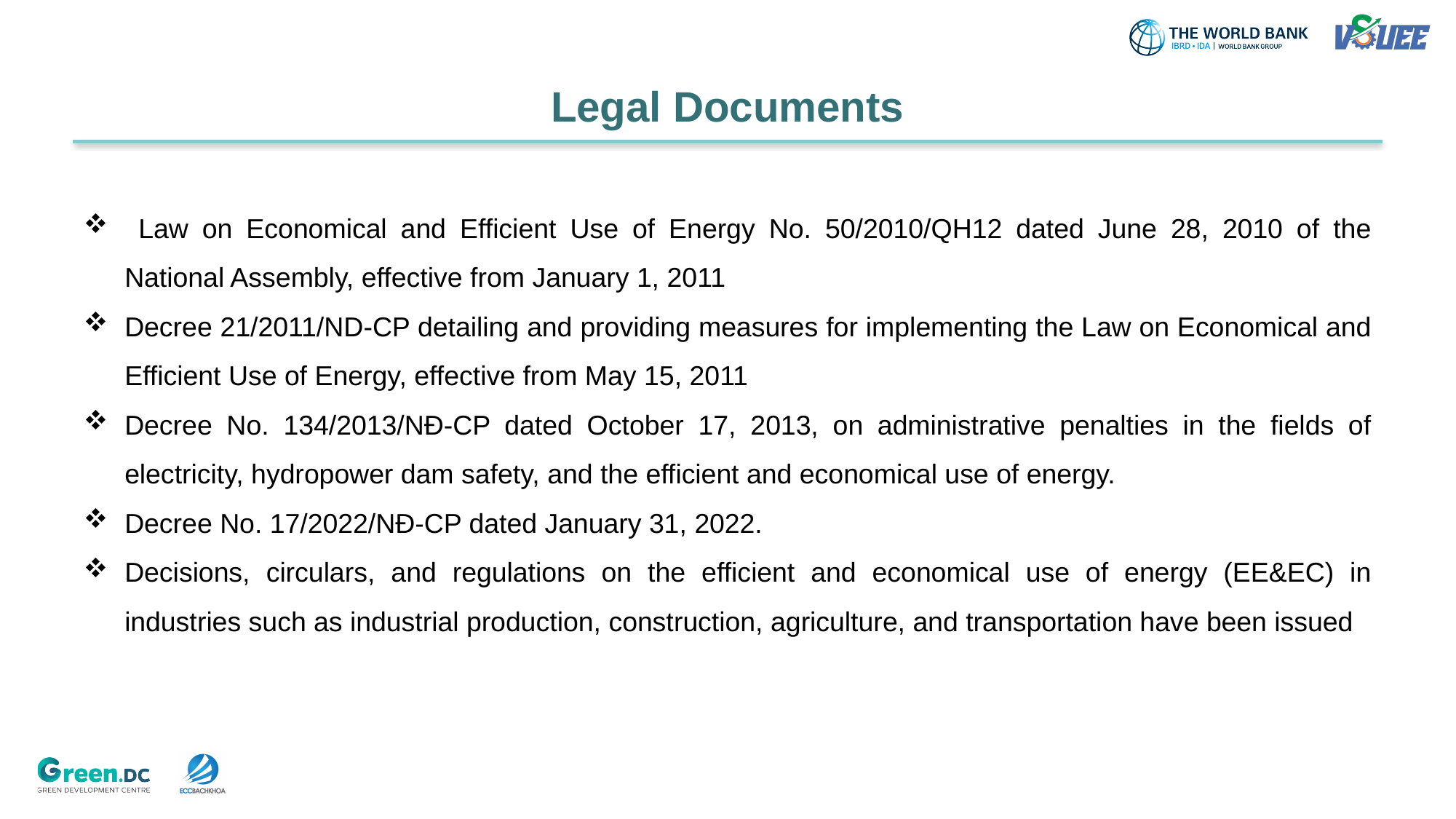

# Legal Documents
 Law on Economical and Efficient Use of Energy No. 50/2010/QH12 dated June 28, 2010 of the National Assembly, effective from January 1, 2011
Decree 21/2011/ND-CP detailing and providing measures for implementing the Law on Economical and Efficient Use of Energy, effective from May 15, 2011
Decree No. 134/2013/NĐ-CP dated October 17, 2013, on administrative penalties in the fields of electricity, hydropower dam safety, and the efficient and economical use of energy.
Decree No. 17/2022/NĐ-CP dated January 31, 2022.
Decisions, circulars, and regulations on the efficient and economical use of energy (EE&EC) in industries such as industrial production, construction, agriculture, and transportation have been issued